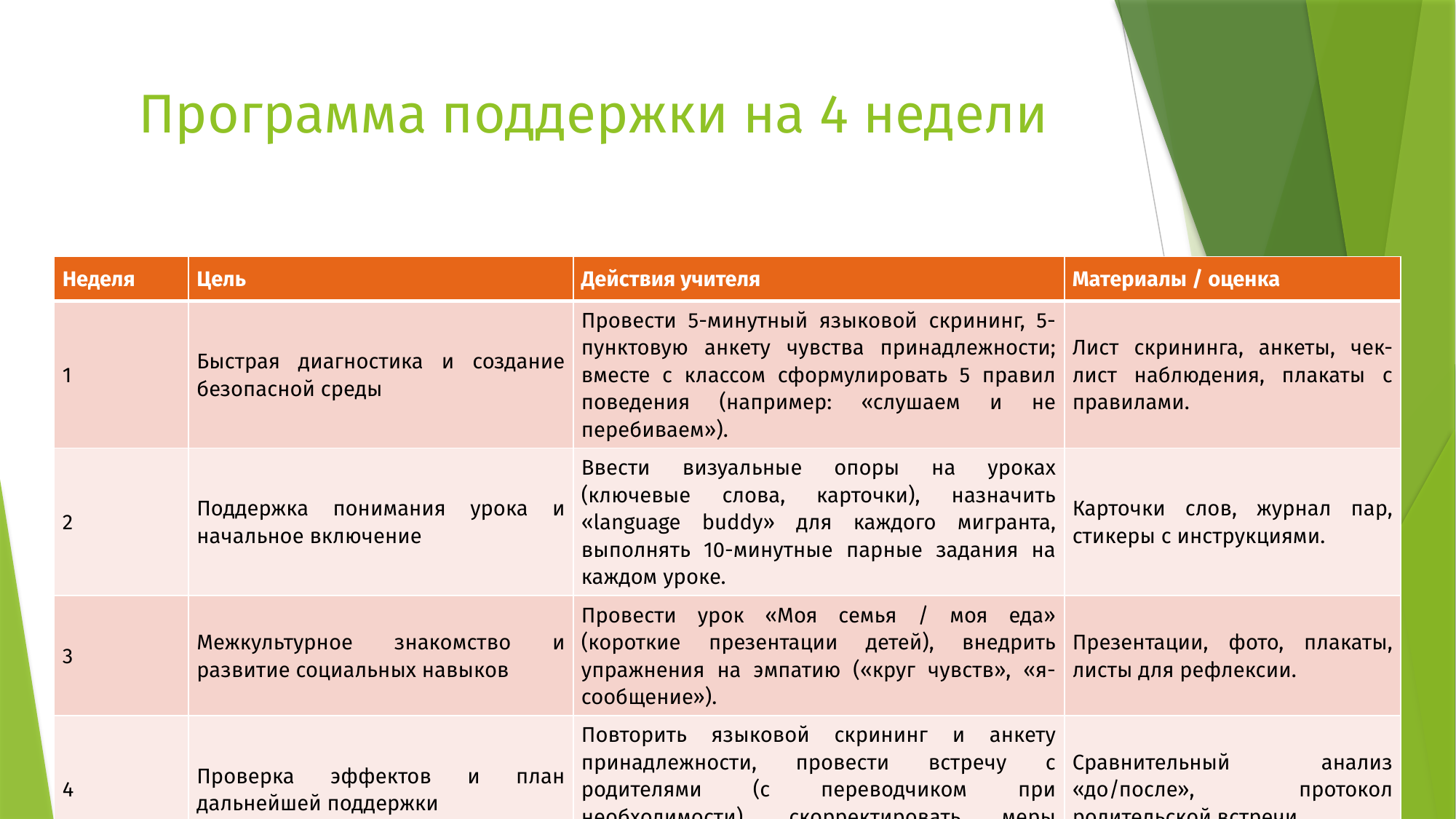

# Программа поддержки на 4 недели
| Неделя | Цель | Действия учителя | Материалы / оценка |
| --- | --- | --- | --- |
| 1 | Быстрая диагностика и создание безопасной среды | Провести 5-минутный языковой скрининг, 5-пунктовую анкету чувства принадлежности; вместе с классом сформулировать 5 правил поведения (например: «слушаем и не перебиваем»). | Лист скрининга, анкеты, чек-лист наблюдения, плакаты с правилами. |
| 2 | Поддержка понимания урока и начальное включение | Ввести визуальные опоры на уроках (ключевые слова, карточки), назначить «language buddy» для каждого мигранта, выполнять 10-минутные парные задания на каждом уроке. | Карточки слов, журнал пар, стикеры с инструкциями. |
| 3 | Межкультурное знакомство и развитие социальных навыков | Провести урок «Моя семья / моя еда» (короткие презентации детей), внедрить упражнения на эмпатию («круг чувств», «я-сообщение»). | Презентации, фото, плакаты, листы для рефлексии. |
| 4 | Проверка эффектов и план дальнейшей поддержки | Повторить языковой скрининг и анкету принадлежности, провести встречу с родителями (с переводчиком при необходимости), скорректировать меры поддержки. | Сравнительный анализ «до/после», протокол родительской встречи. |